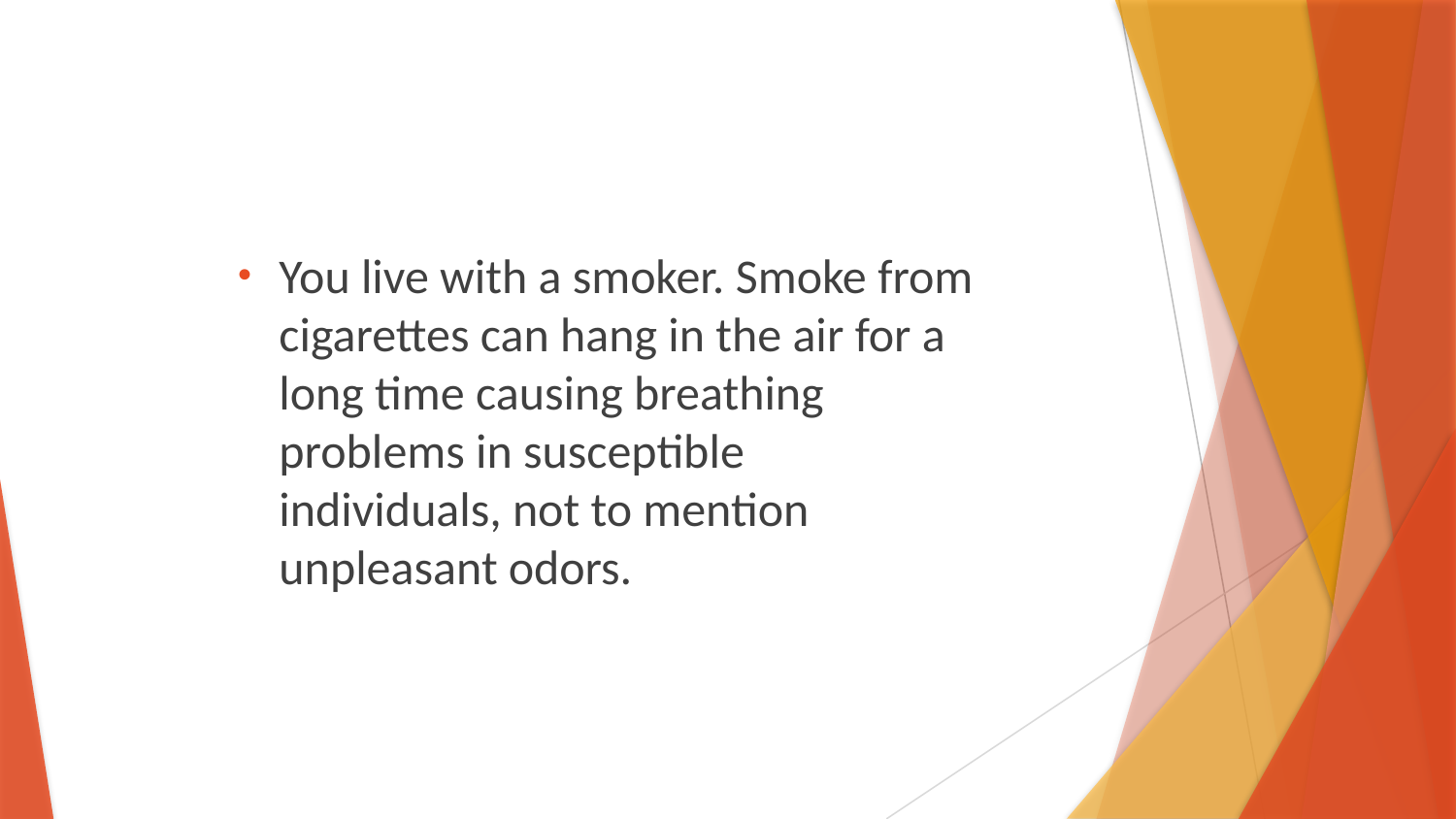

You live with a smoker. Smoke from cigarettes can hang in the air for a long time causing breathing problems in susceptible individuals, not to mention unpleasant odors.